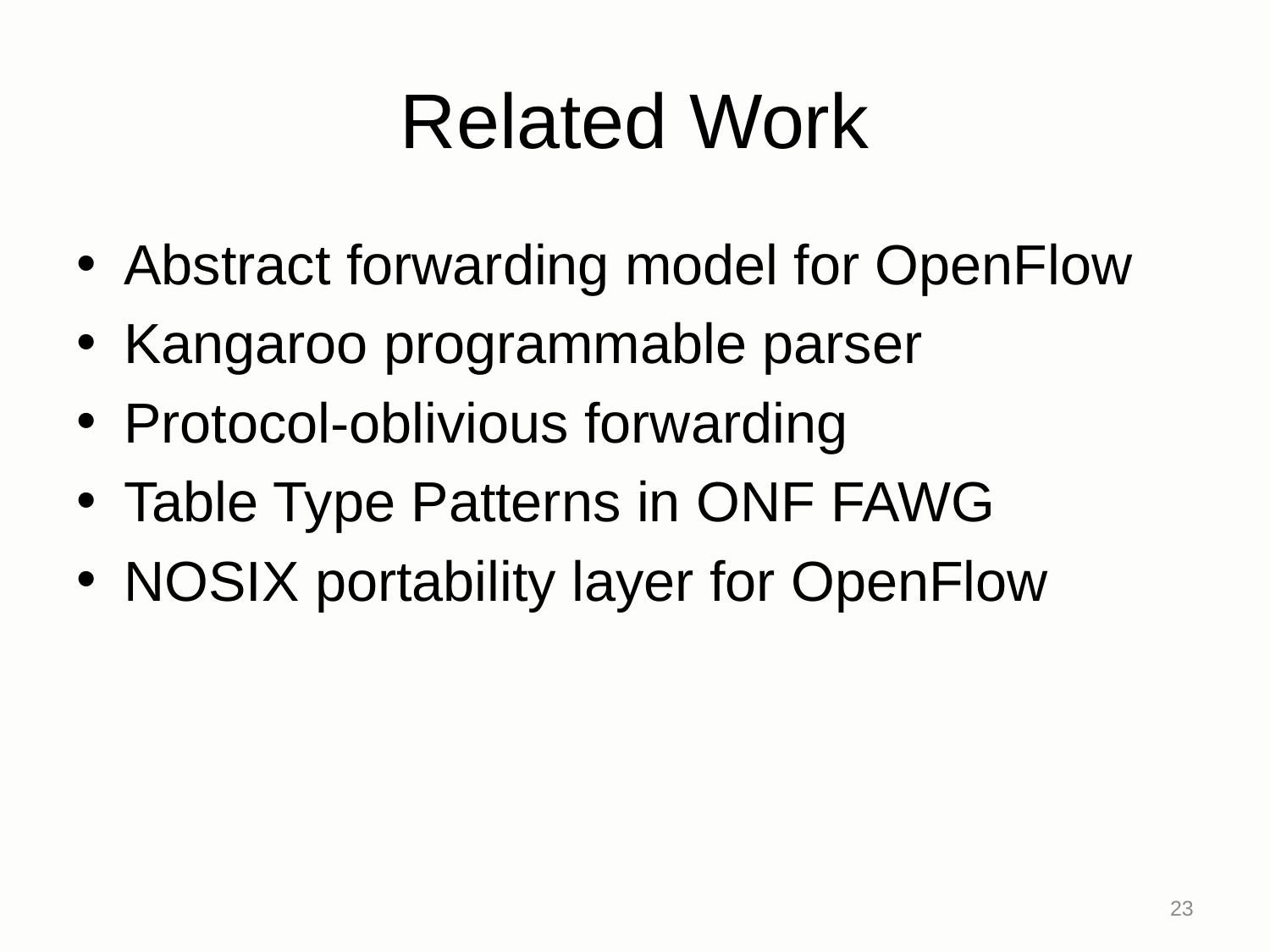

# Related Work
Abstract forwarding model for OpenFlow
Kangaroo programmable parser
Protocol-oblivious forwarding
Table Type Patterns in ONF FAWG
NOSIX portability layer for OpenFlow
23